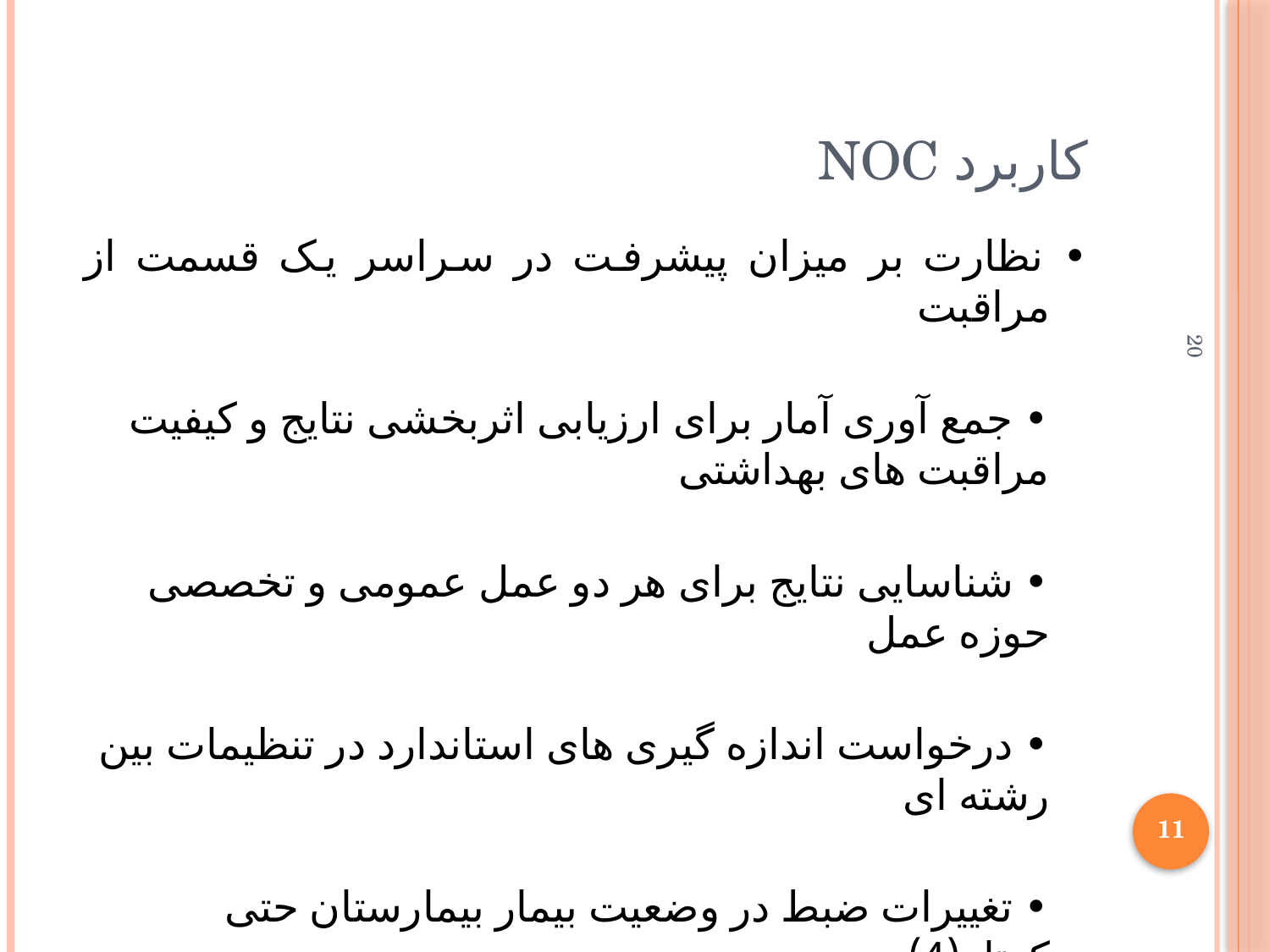

# کاربرد NOC
• نظارت بر میزان پیشرفت در سراسر یک قسمت از مراقبت
• جمع آوری آمار برای ارزیابی اثربخشی نتایج و کیفیت مراقبت های بهداشتی
• شناسایی نتایج برای هر دو عمل عمومی و تخصصی حوزه عمل
• درخواست اندازه گیری های استاندارد در تنظیمات بین رشته ای
• تغییرات ضبط در وضعیت بیمار بیمارستان حتی کوتاه(4).
20
11